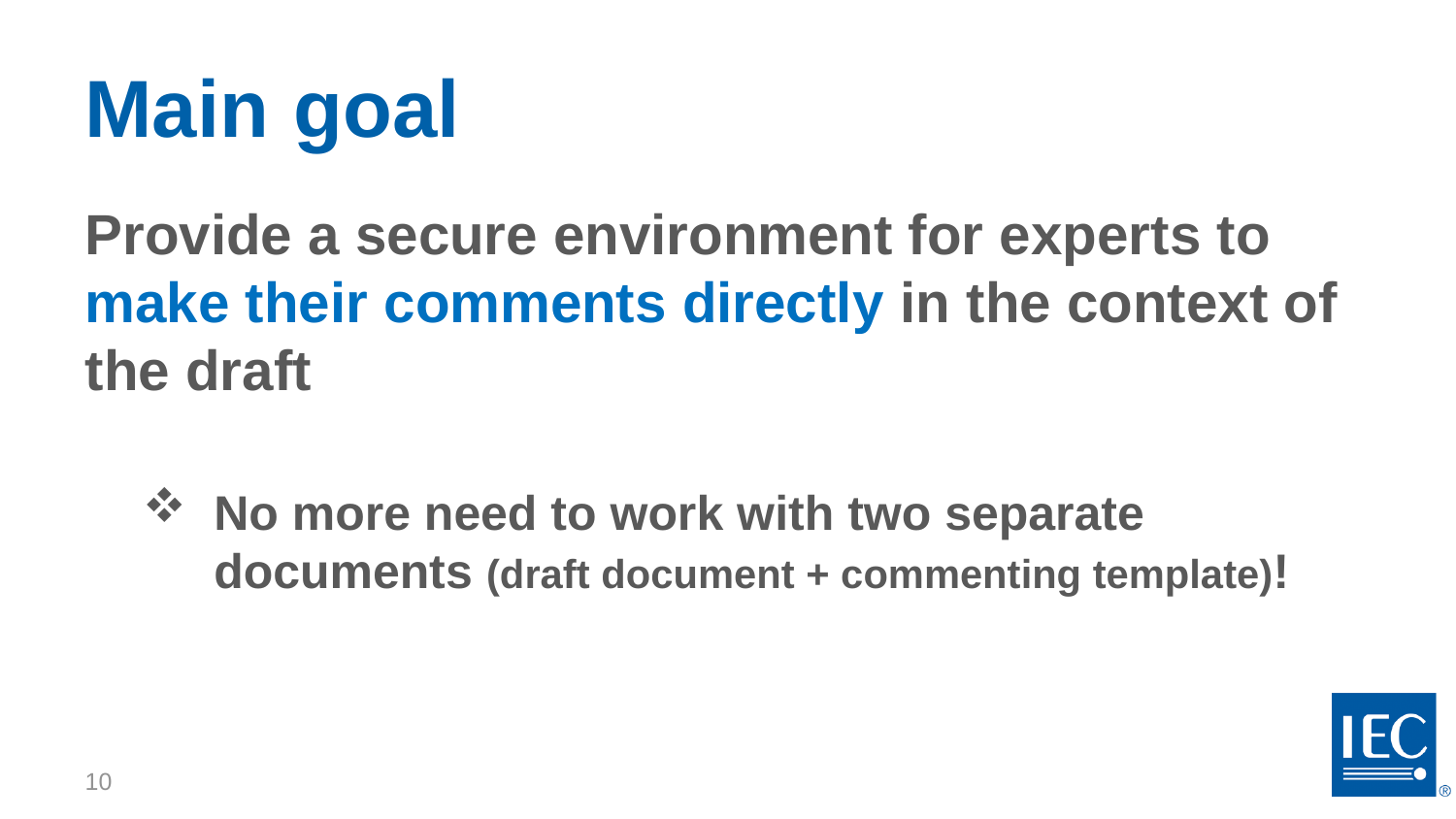

# Main goal
Provide a secure environment for experts to make their comments directly in the context of the draft

No more need to work with two separate documents (draft document + commenting template)!
10